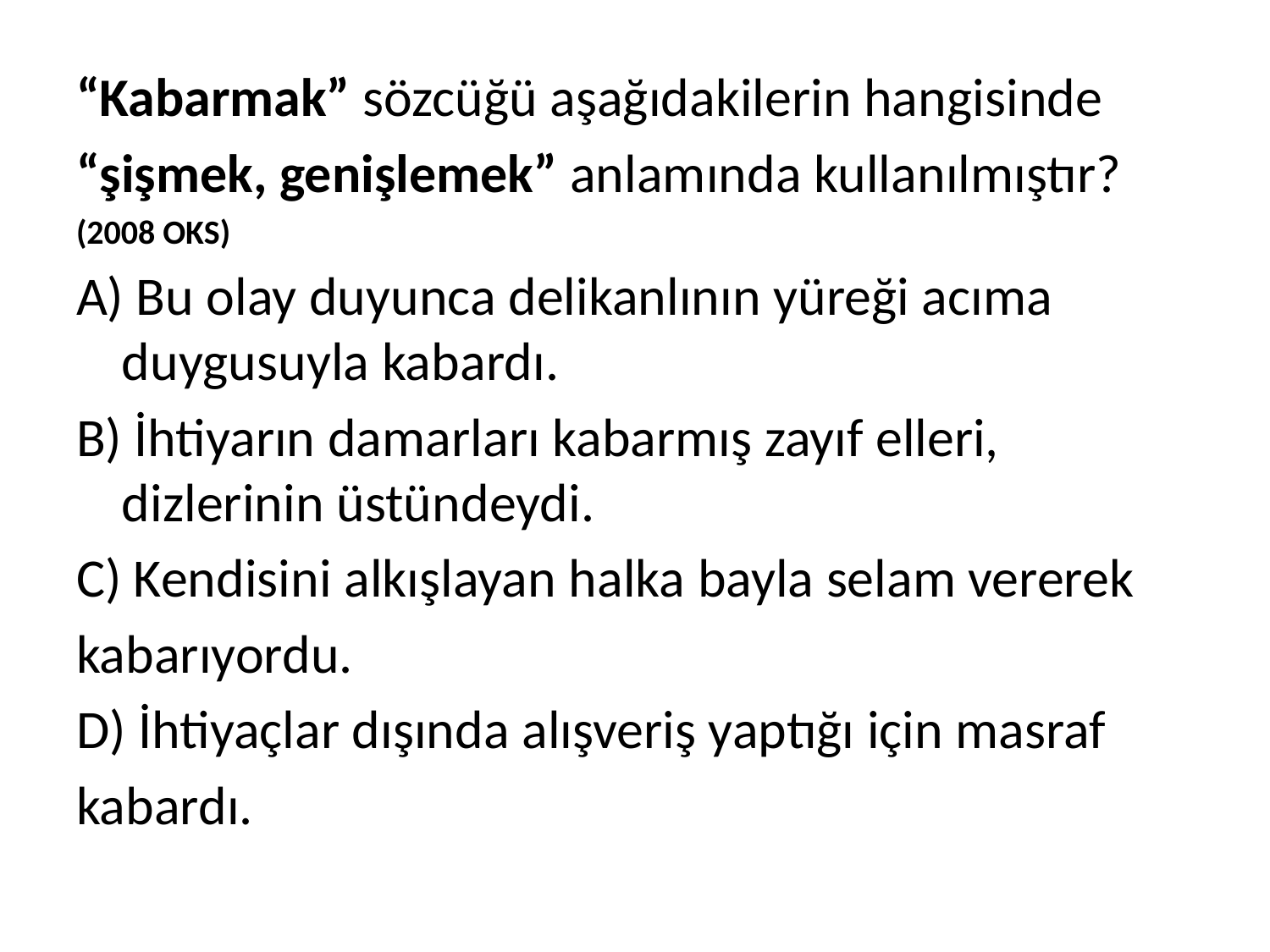

“Kabarmak” sözcüğü aşağıdakilerin hangisinde
“şişmek, genişlemek” anlamında kullanılmıştır?
(2008 OKS)
A) Bu olay duyunca delikanlının yüreği acıma duygusuyla kabardı.
B) İhtiyarın damarları kabarmış zayıf elleri, dizlerinin üstündeydi.
C) Kendisini alkışlayan halka bayla selam vererek
kabarıyordu.
D) İhtiyaçlar dışında alışveriş yaptığı için masraf
kabardı.